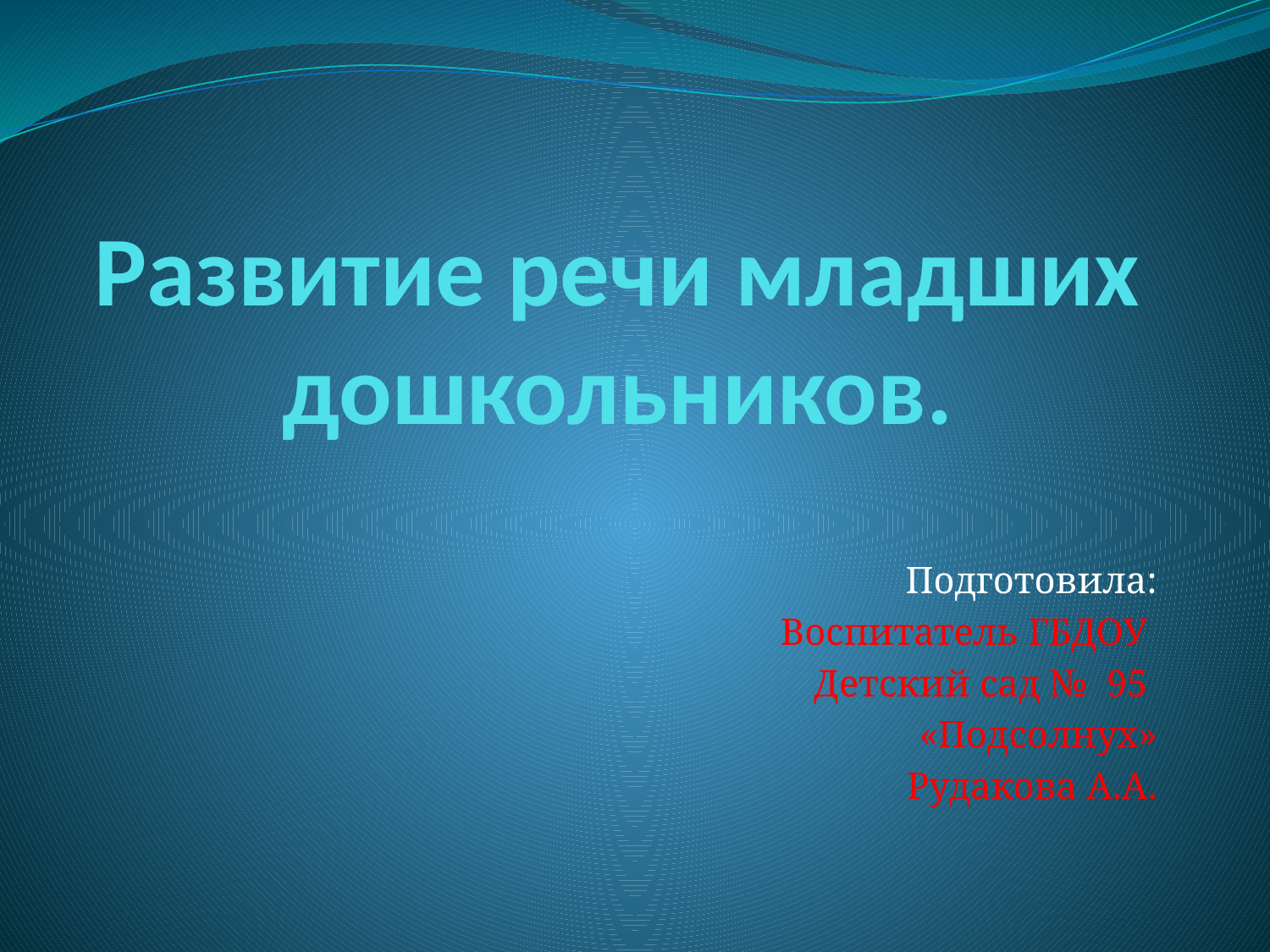

# Развитие речи младших дошкольников.

Подготовила:
Воспитатель ГБДОУ
Детский сад №  95
«Подсолнух»
Рудакова А.А.